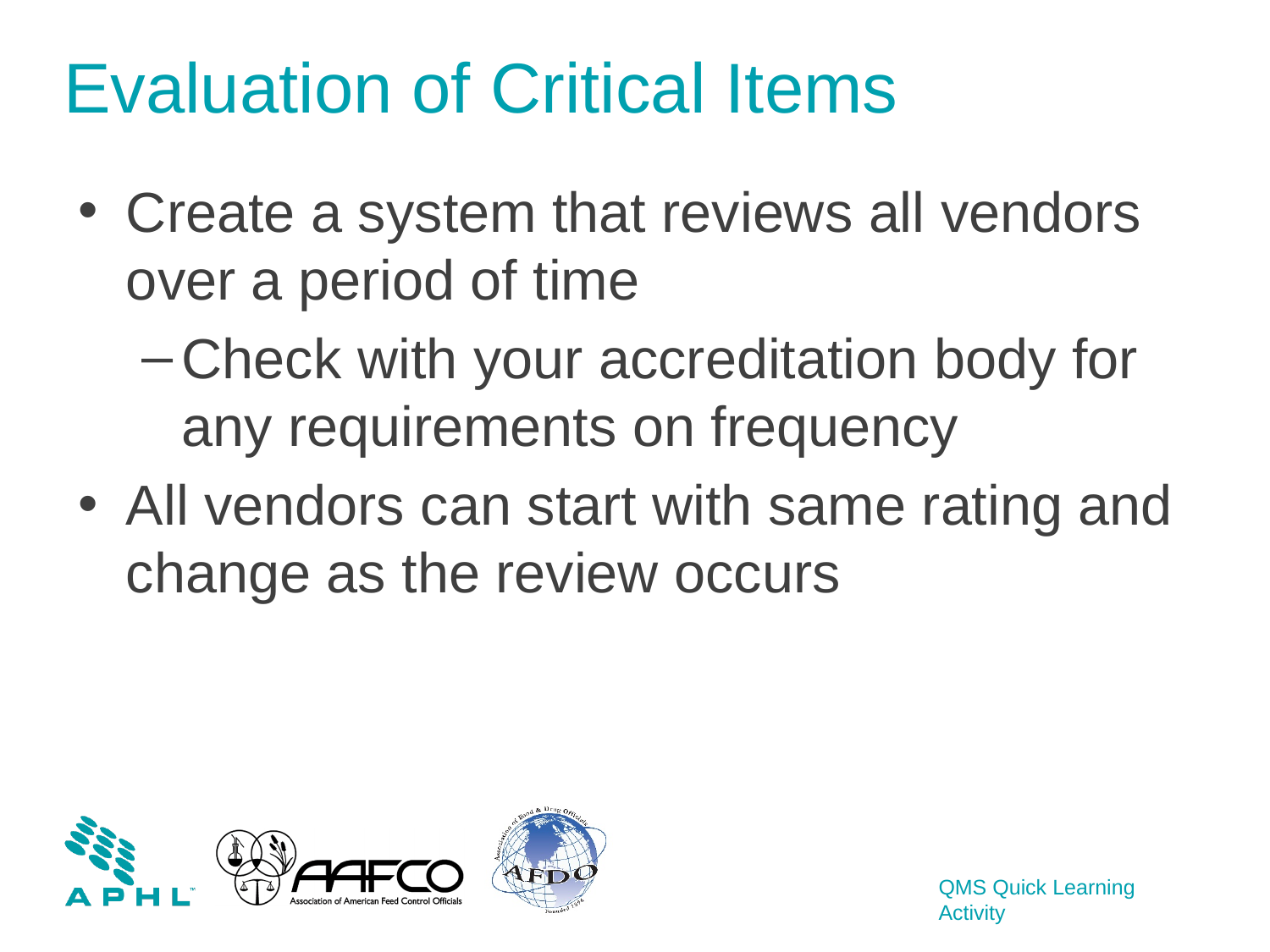

# Evaluation of Critical Items
Create a system that reviews all vendors over a period of time
Check with your accreditation body for any requirements on frequency
All vendors can start with same rating and change as the review occurs